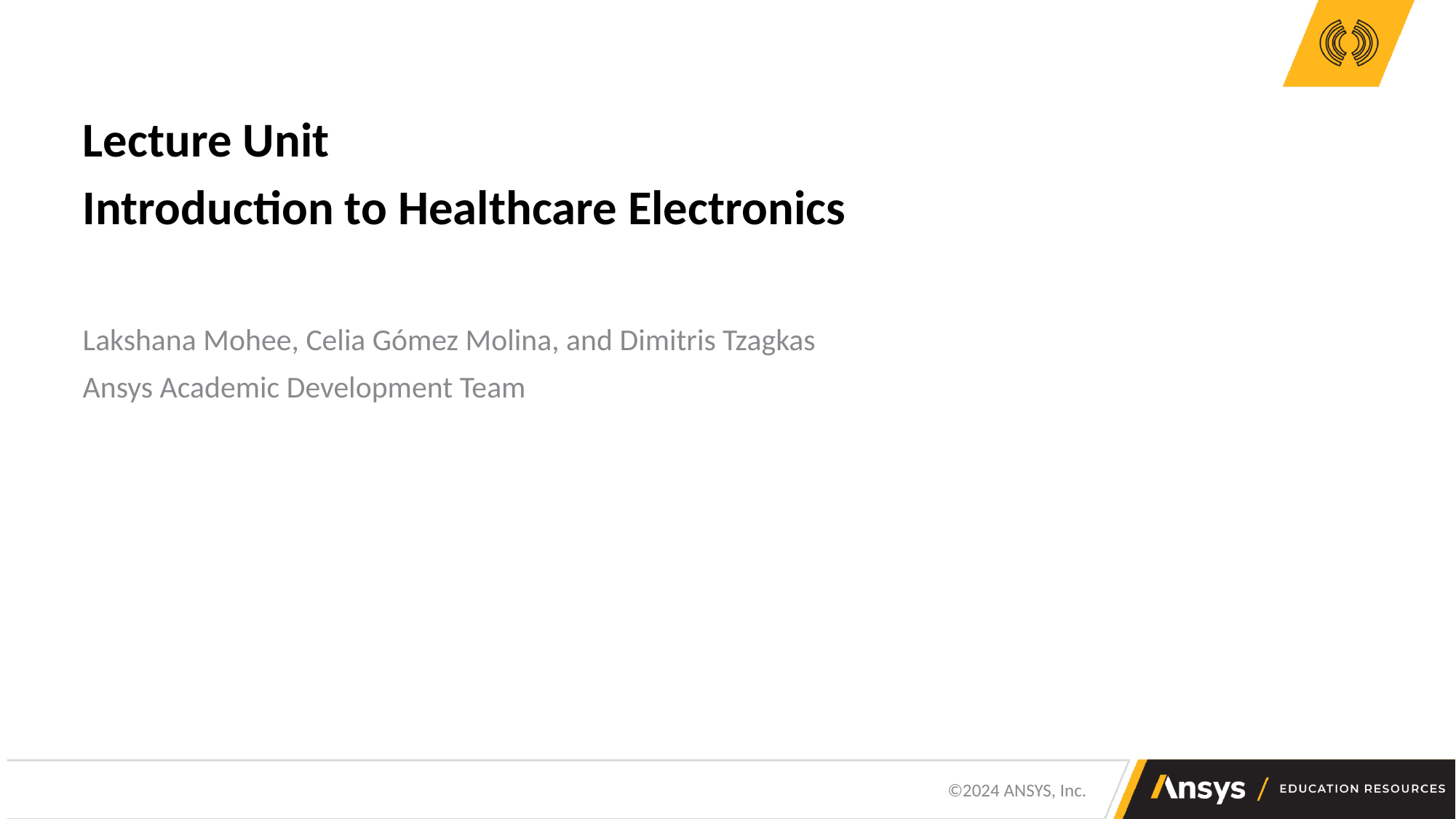

Lecture Unit
Introduction to Healthcare Electronics
Lakshana Mohee, Celia Gómez Molina, and Dimitris Tzagkas
Ansys Academic Development Team